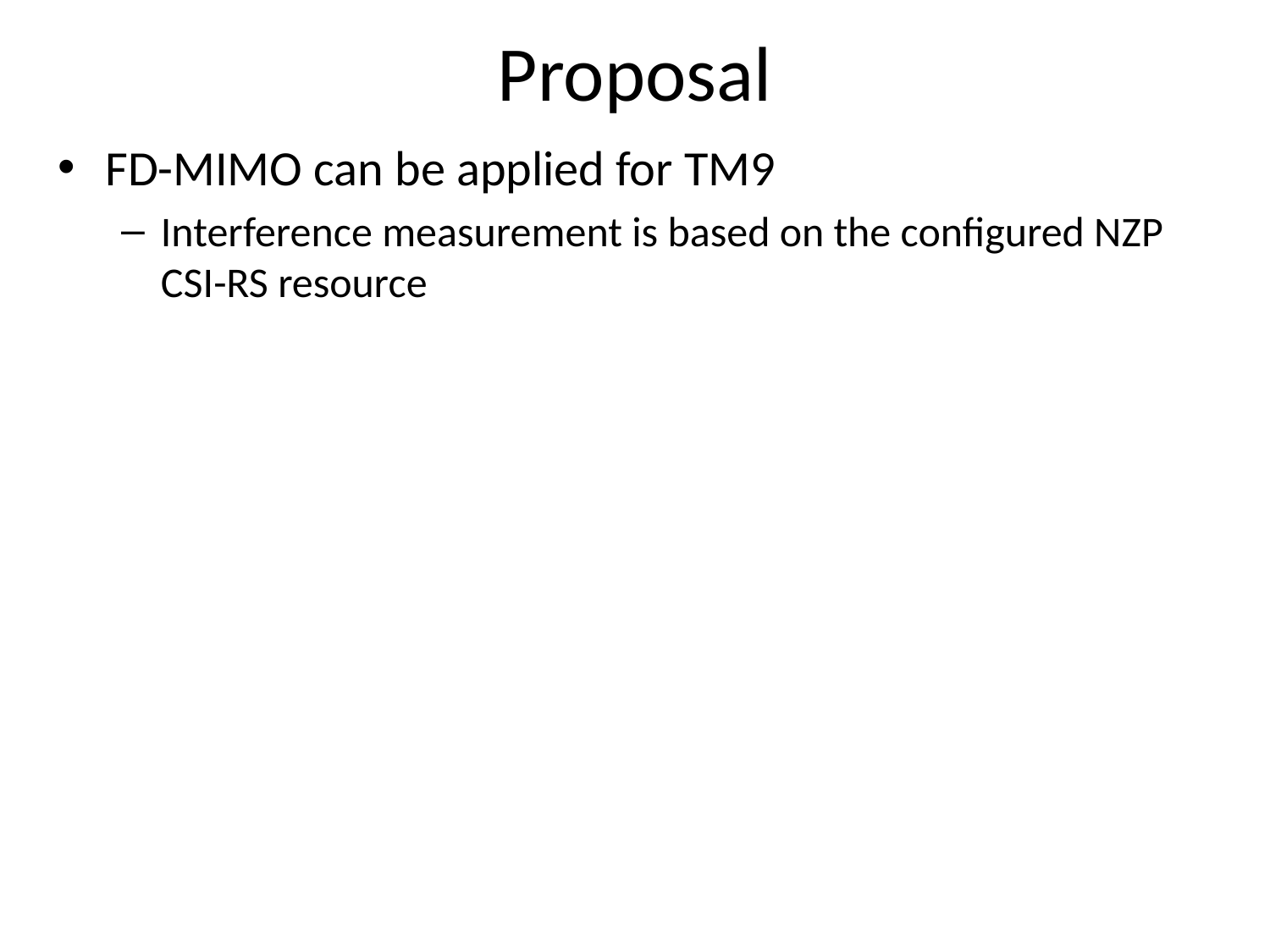

# Proposal
FD-MIMO can be applied for TM9
Interference measurement is based on the configured NZP CSI-RS resource